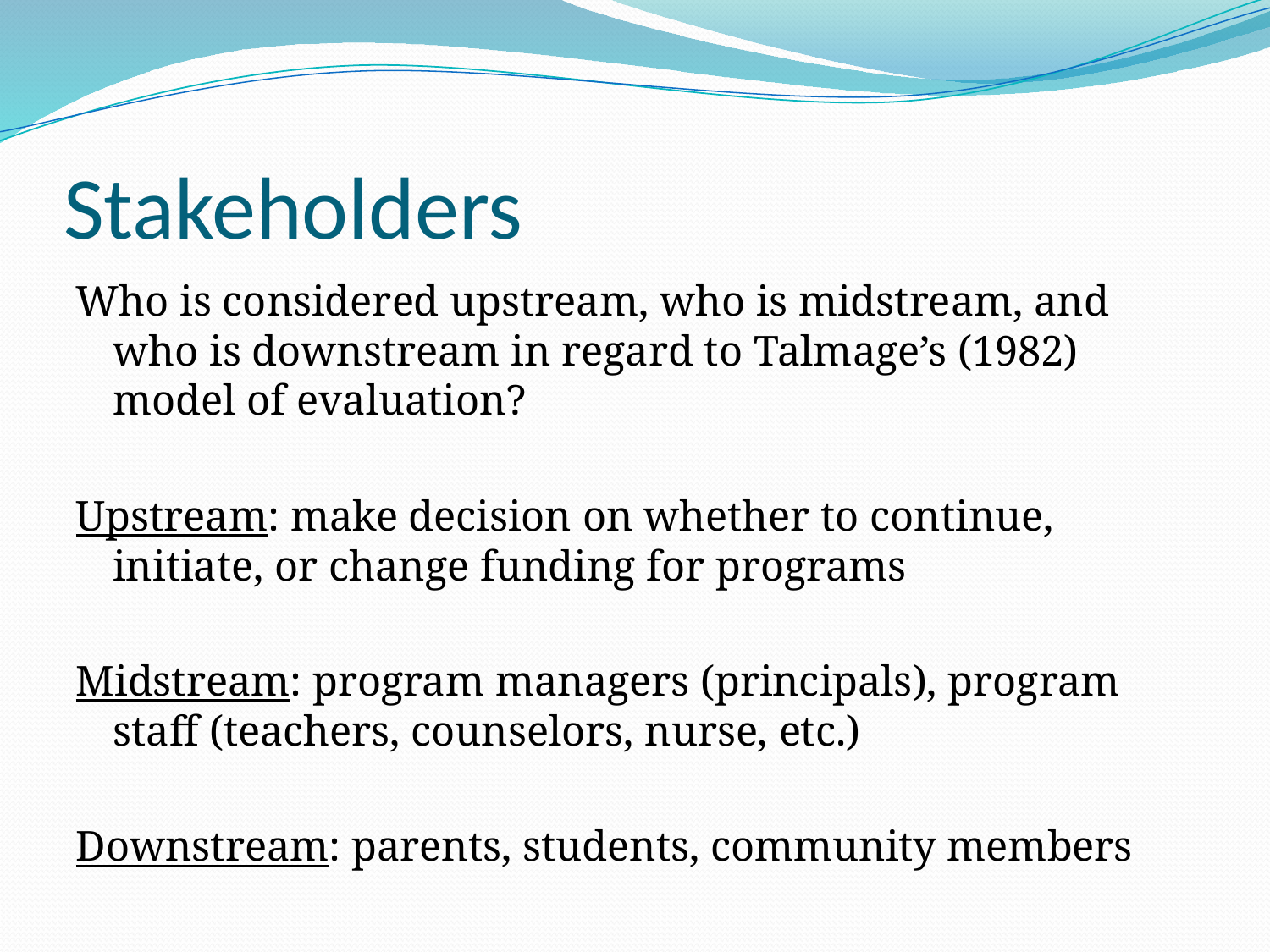

# Stakeholders
Who is considered upstream, who is midstream, and who is downstream in regard to Talmage’s (1982) model of evaluation?

Upstream: make decision on whether to continue, initiate, or change funding for programs

Midstream: program managers (principals), program staff (teachers, counselors, nurse, etc.)

Downstream: parents, students, community members